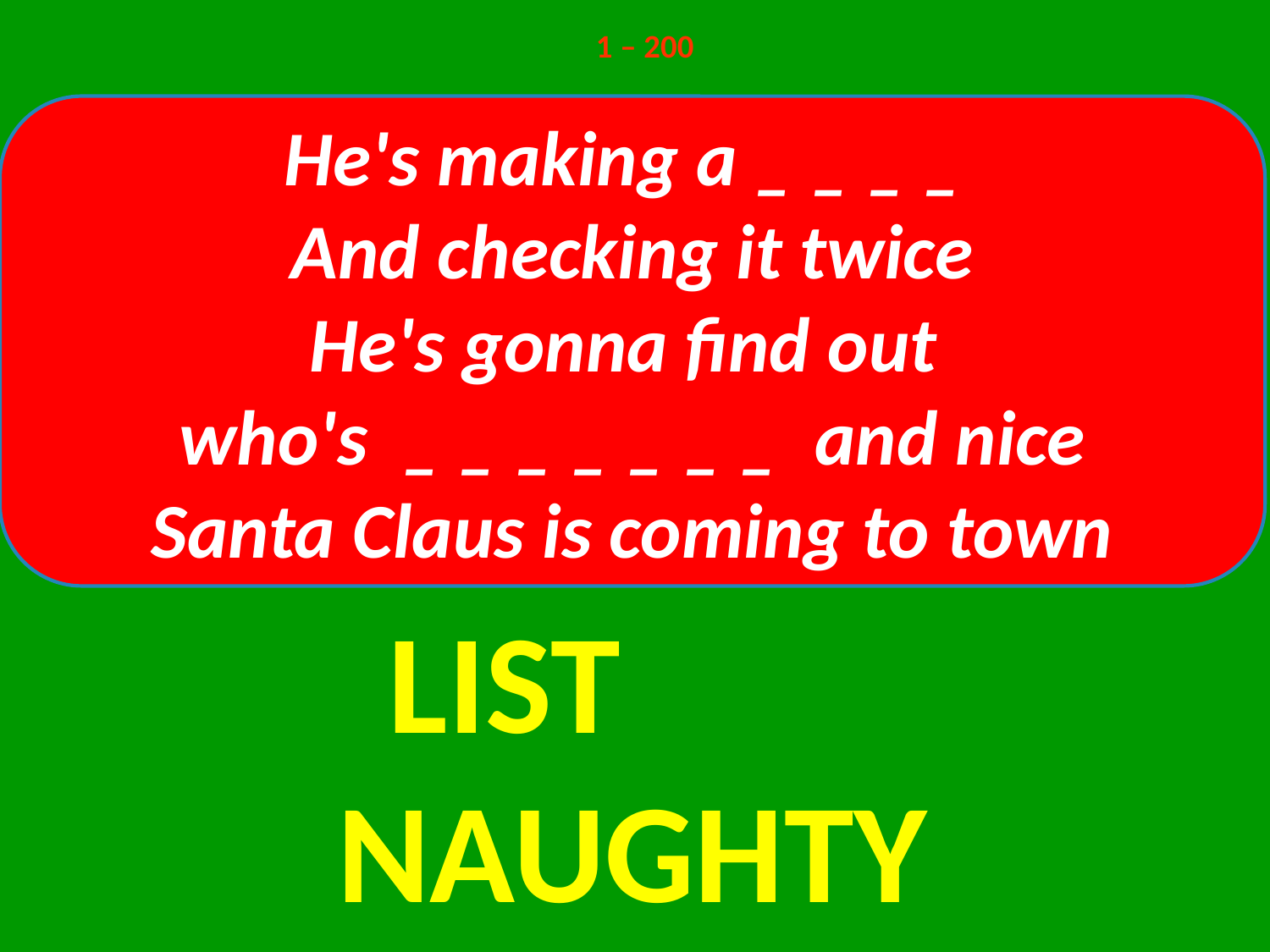

# 1 – 200

He's making a _ _ _ _
And checking it twice
He's gonna find out
who's  _ _ _ _ _ _ _  and nice
Santa Claus is coming to town
LIST         NAUGHTY